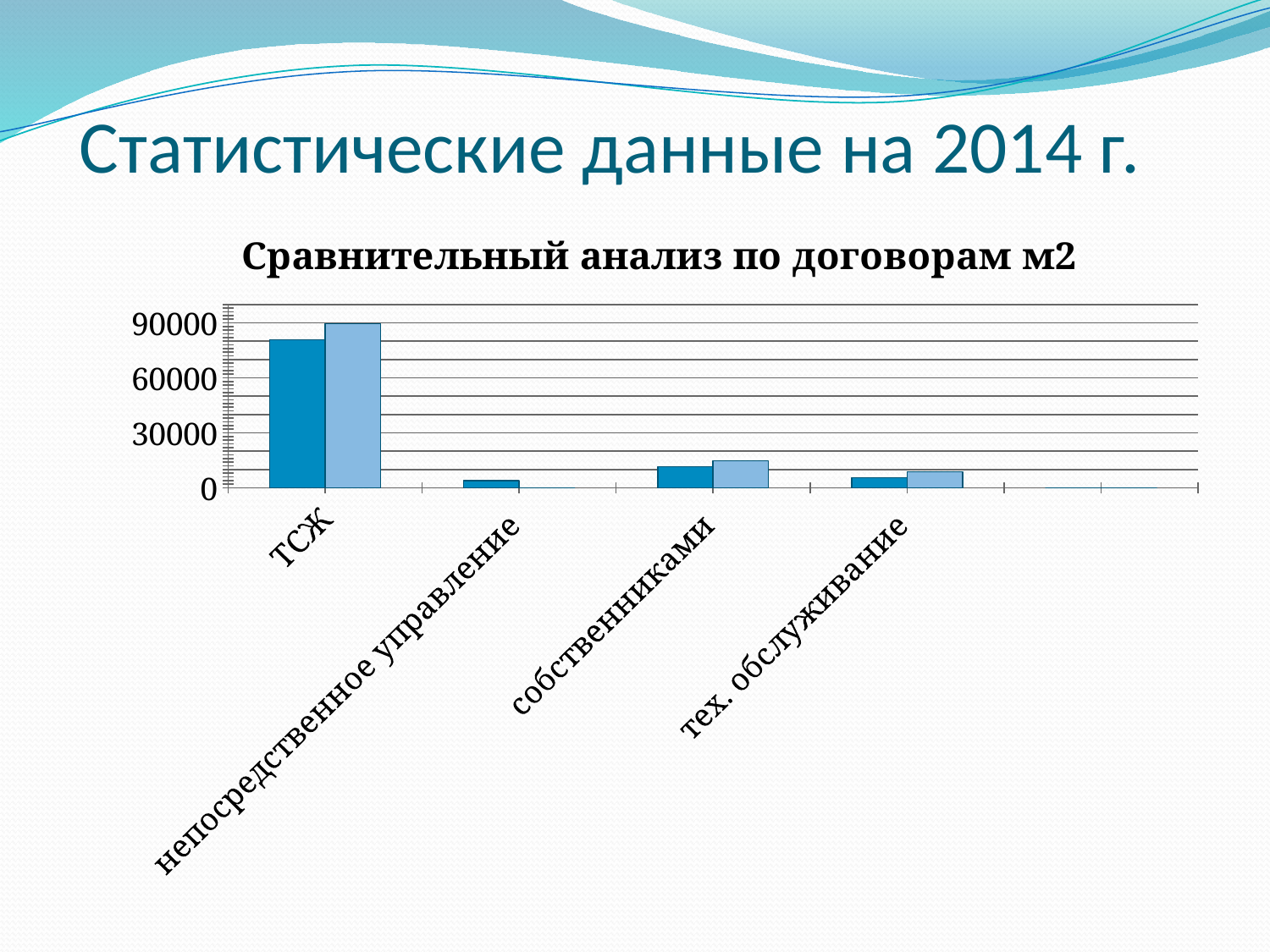

# Статистические данные на 2014 г.

### Chart: Сравнительный анализ по договорам м2

| Category | 01.01.2014 | 01.12.2014 |
|---|---|---|
| ТСЖ | 80699.17000000003 | 89596.3 |
| непосредственное управление  | 3952.2 | 0.0 |
| собственниками  | 11469.0 | 14741.1 |
| тех. обслуживание  | 5519.1 | 8799.2 |